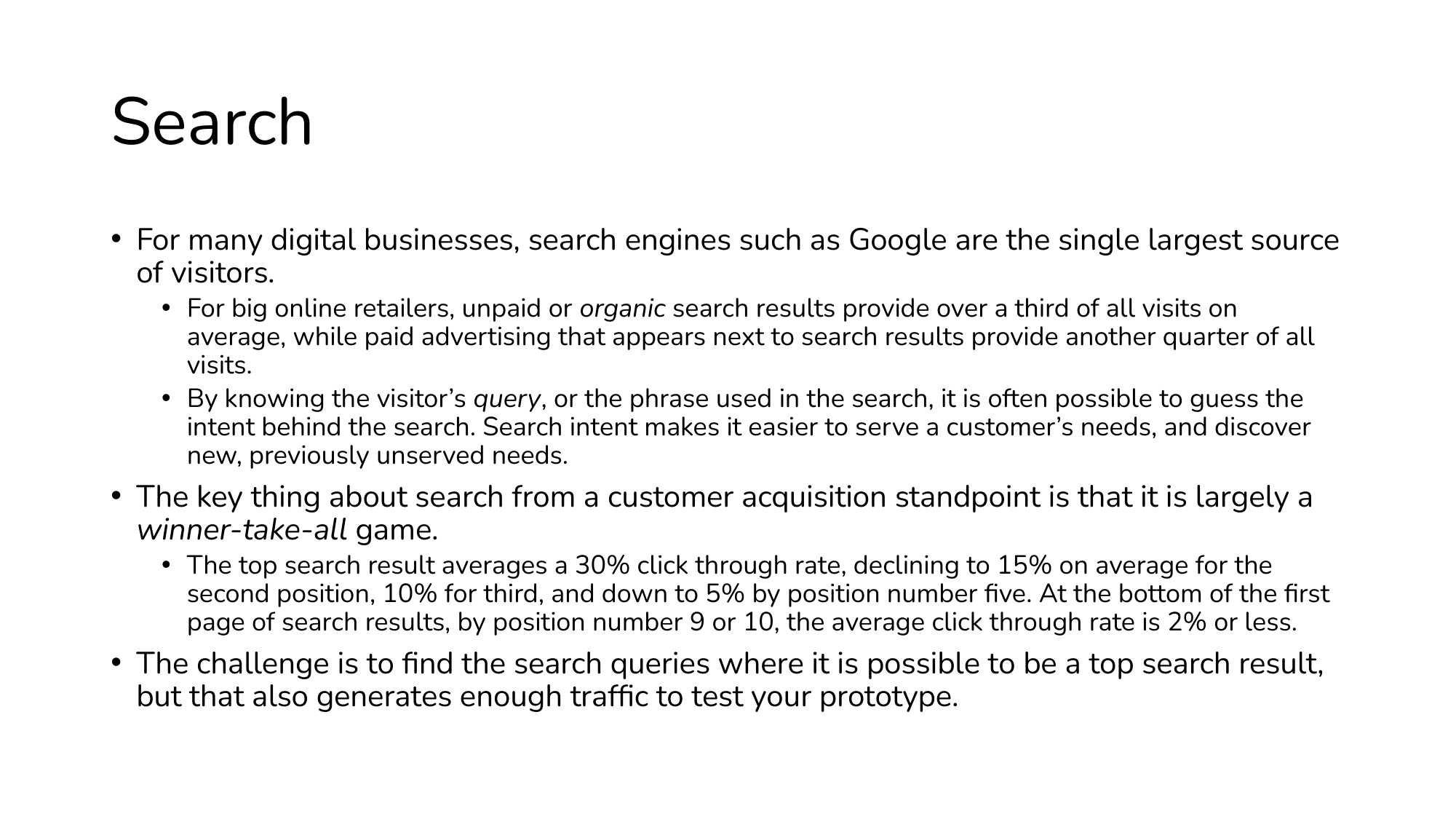

# Search
For many digital businesses, search engines such as Google are the single largest source of visitors.
For big online retailers, unpaid or organic search results provide over a third of all visits on average, while paid advertising that appears next to search results provide another quarter of all visits.
By knowing the visitor’s query, or the phrase used in the search, it is often possible to guess the intent behind the search. Search intent makes it easier to serve a customer’s needs, and discover new, previously unserved needs.
The key thing about search from a customer acquisition standpoint is that it is largely a winner-take-all game.
The top search result averages a 30% click through rate, declining to 15% on average for the second position, 10% for third, and down to 5% by position number five. At the bottom of the first page of search results, by position number 9 or 10, the average click through rate is 2% or less.
The challenge is to find the search queries where it is possible to be a top search result, but that also generates enough traffic to test your prototype.